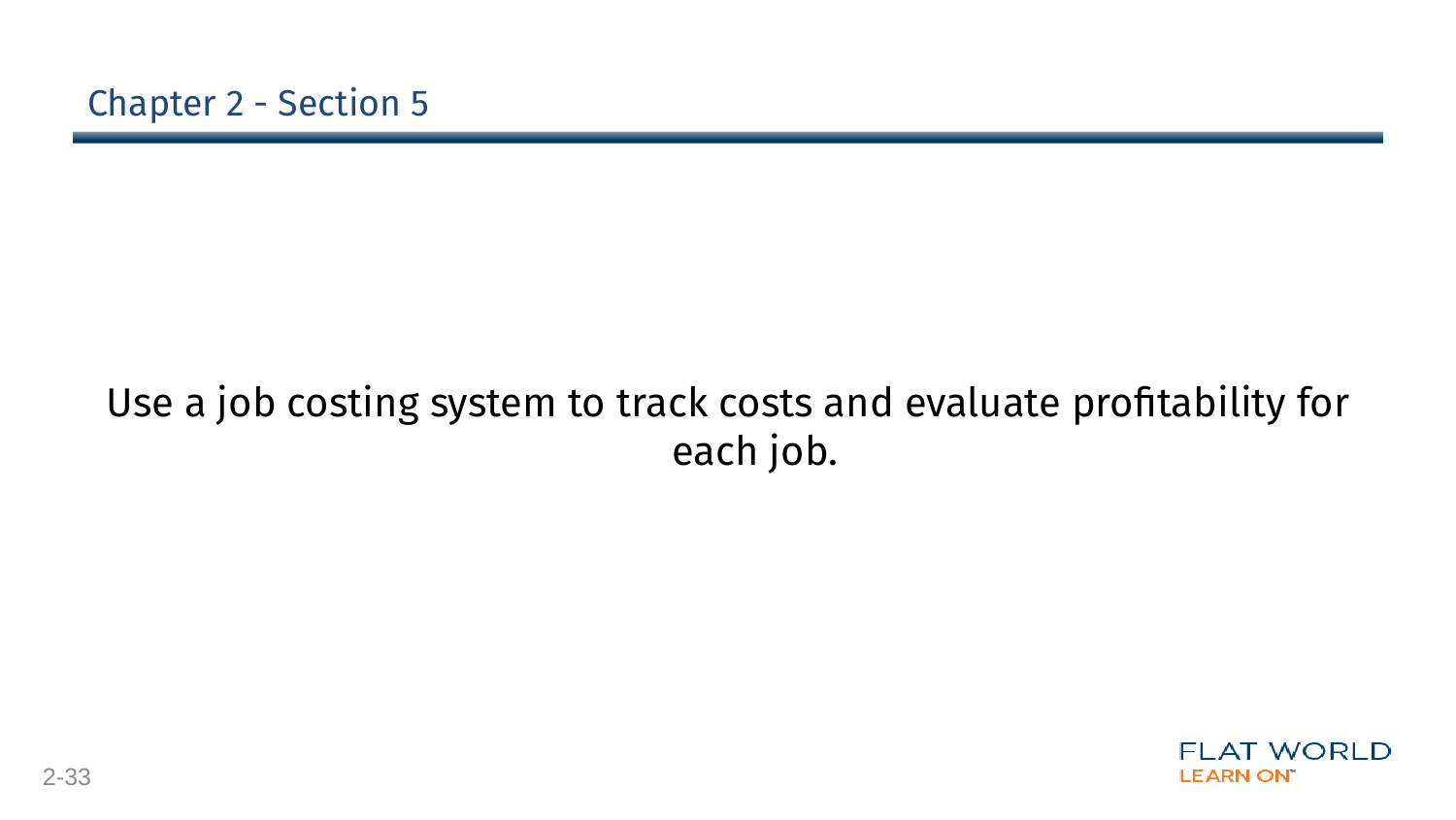

# Chapter 2 - Section 5
Use a job costing system to track costs and evaluate profitability for each job.